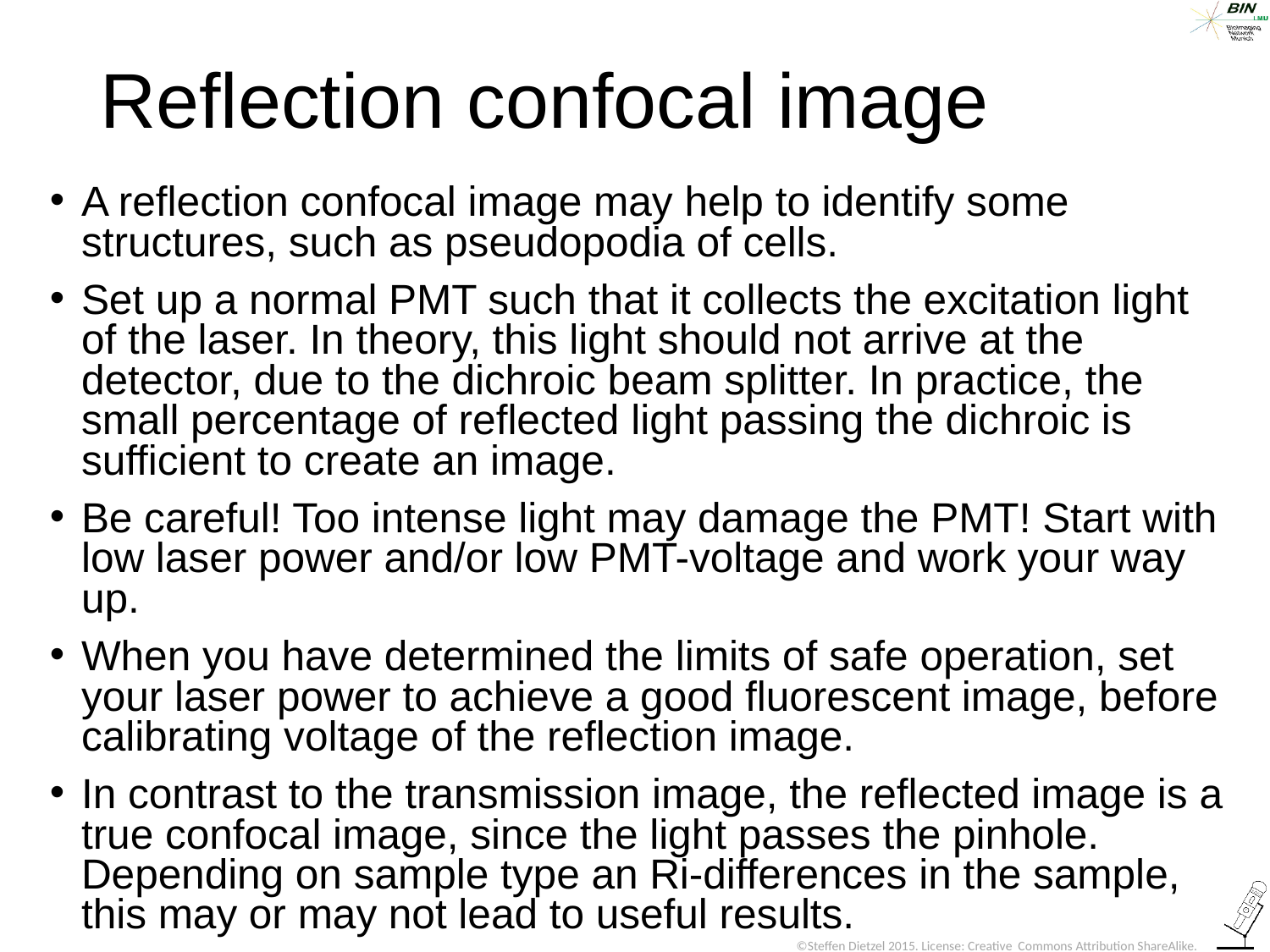

# Reflection confocal image
A reflection confocal image may help to identify some structures, such as pseudopodia of cells.
Set up a normal PMT such that it collects the excitation light of the laser. In theory, this light should not arrive at the detector, due to the dichroic beam splitter. In practice, the small percentage of reflected light passing the dichroic is sufficient to create an image.
Be careful! Too intense light may damage the PMT! Start with low laser power and/or low PMT-voltage and work your way up.
When you have determined the limits of safe operation, set your laser power to achieve a good fluorescent image, before calibrating voltage of the reflection image.
In contrast to the transmission image, the reflected image is a true confocal image, since the light passes the pinhole. Depending on sample type an Ri-differences in the sample, this may or may not lead to useful results.